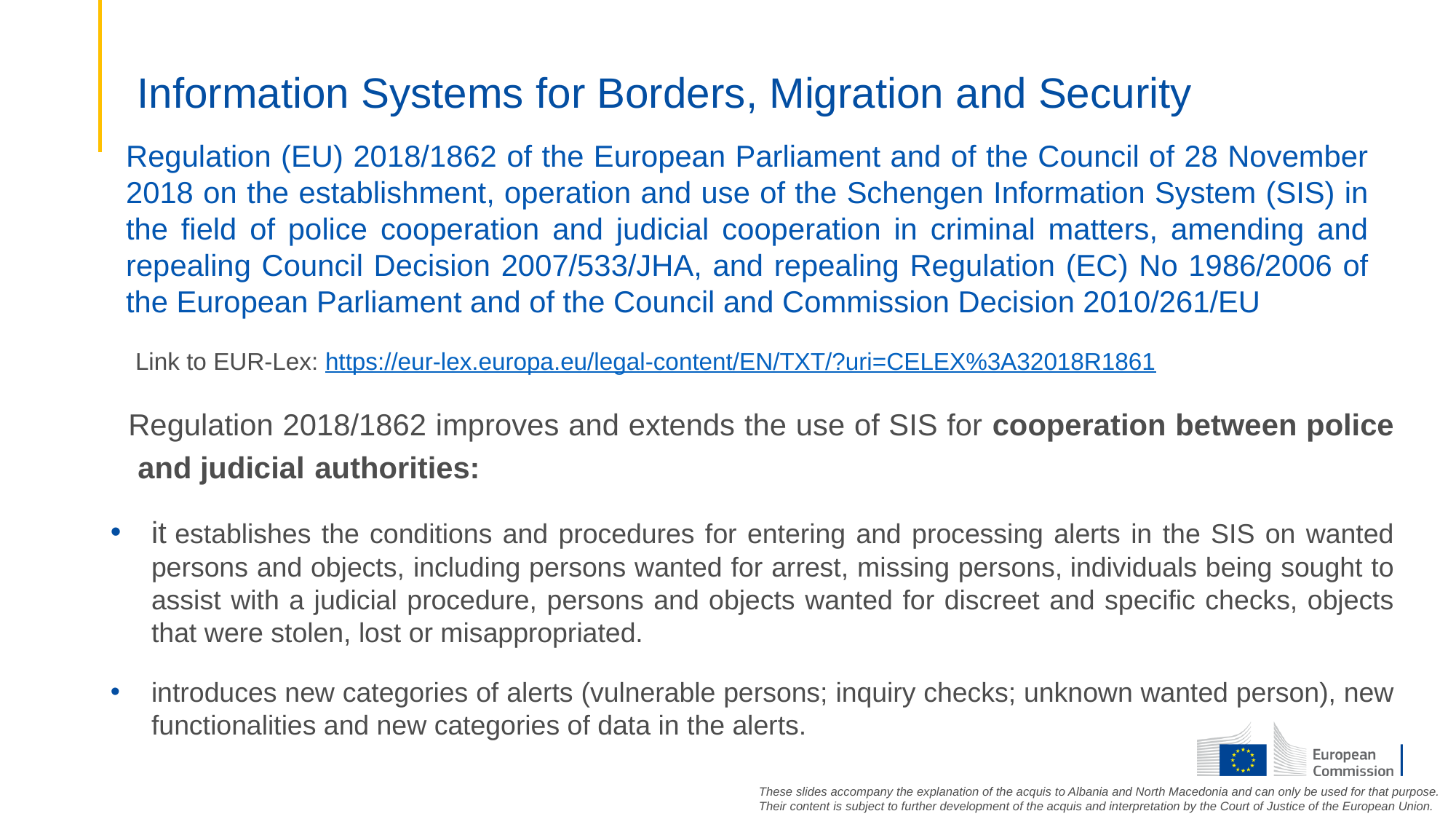

# Information Systems for Borders, Migration and Security
Regulation (EU) 2018/1862 of the European Parliament and of the Council of 28 November 2018 on the establishment, operation and use of the Schengen Information System (SIS) in the field of police cooperation and judicial cooperation in criminal matters, amending and repealing Council Decision 2007/533/JHA, and repealing Regulation (EC) No 1986/2006 of the European Parliament and of the Council and Commission Decision 2010/261/EU
Link to EUR-Lex: https://eur-lex.europa.eu/legal-content/EN/TXT/?uri=CELEX%3A32018R1861

  Regulation 2018/1862 improves and extends the use of SIS for cooperation between police and judicial authorities:
it establishes the conditions and procedures for entering and processing alerts in the SIS on wanted persons and objects, including persons wanted for arrest, missing persons, individuals being sought to assist with a judicial procedure, persons and objects wanted for discreet and specific checks, objects that were stolen, lost or misappropriated.
introduces new categories of alerts (vulnerable persons; inquiry checks; unknown wanted person), new functionalities and new categories of data in the alerts.